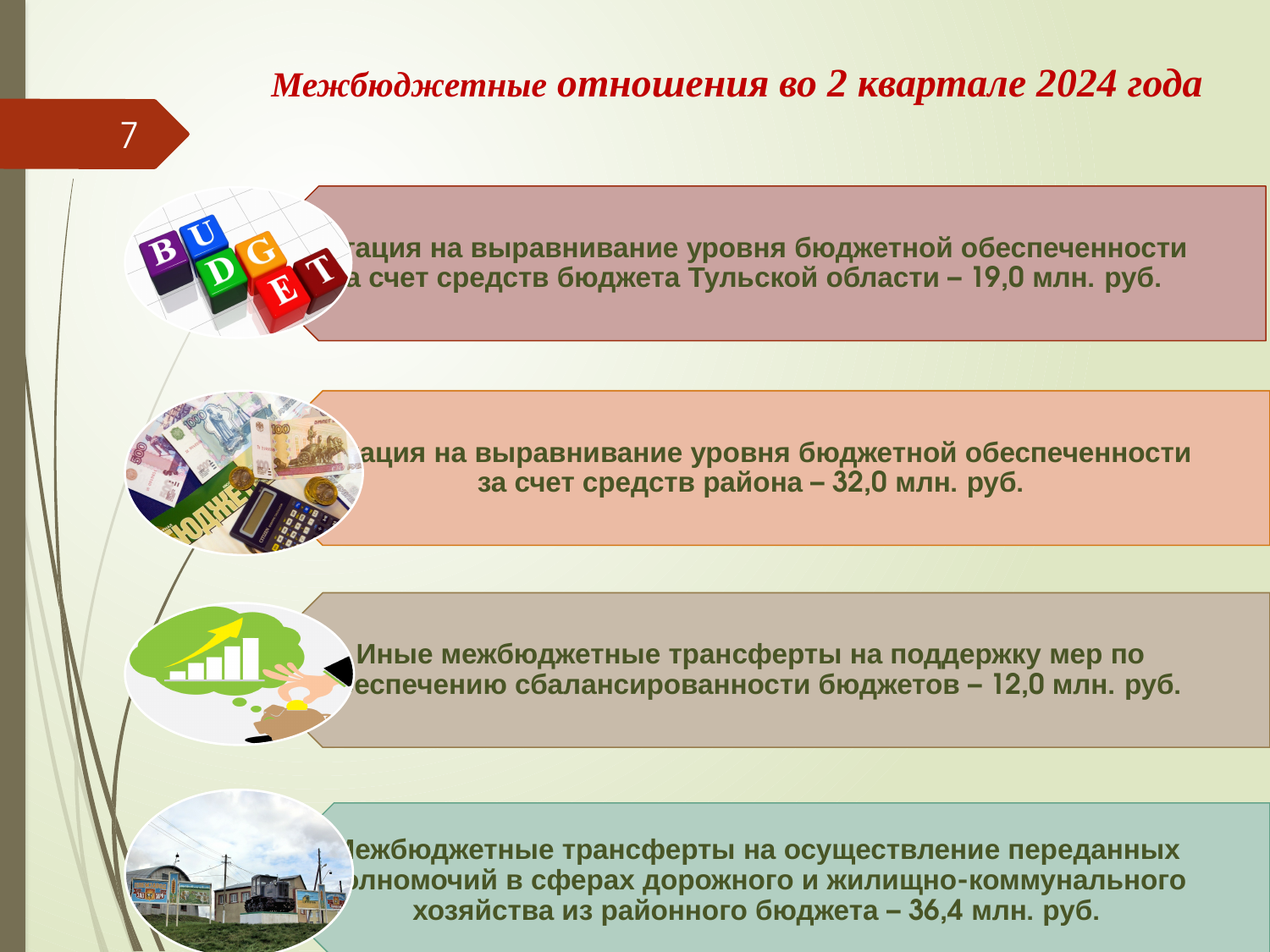

# Межбюджетные отношения во 2 квартале 2024 года
7
Дотация на выравнивание уровня бюджетной обеспеченности за счет средств бюджета Тульской области – 19,0 млн. руб.
Дотация на выравнивание уровня бюджетной обеспеченности за счет средств района – 32,0 млн. руб.
Иные межбюджетные трансферты на поддержку мер по обеспечению сбалансированности бюджетов – 12,0 млн. руб.
Межбюджетные трансферты на осуществление переданных полномочий в сферах дорожного и жилищно-коммунального хозяйства из районного бюджета – 36,4 млн. руб.